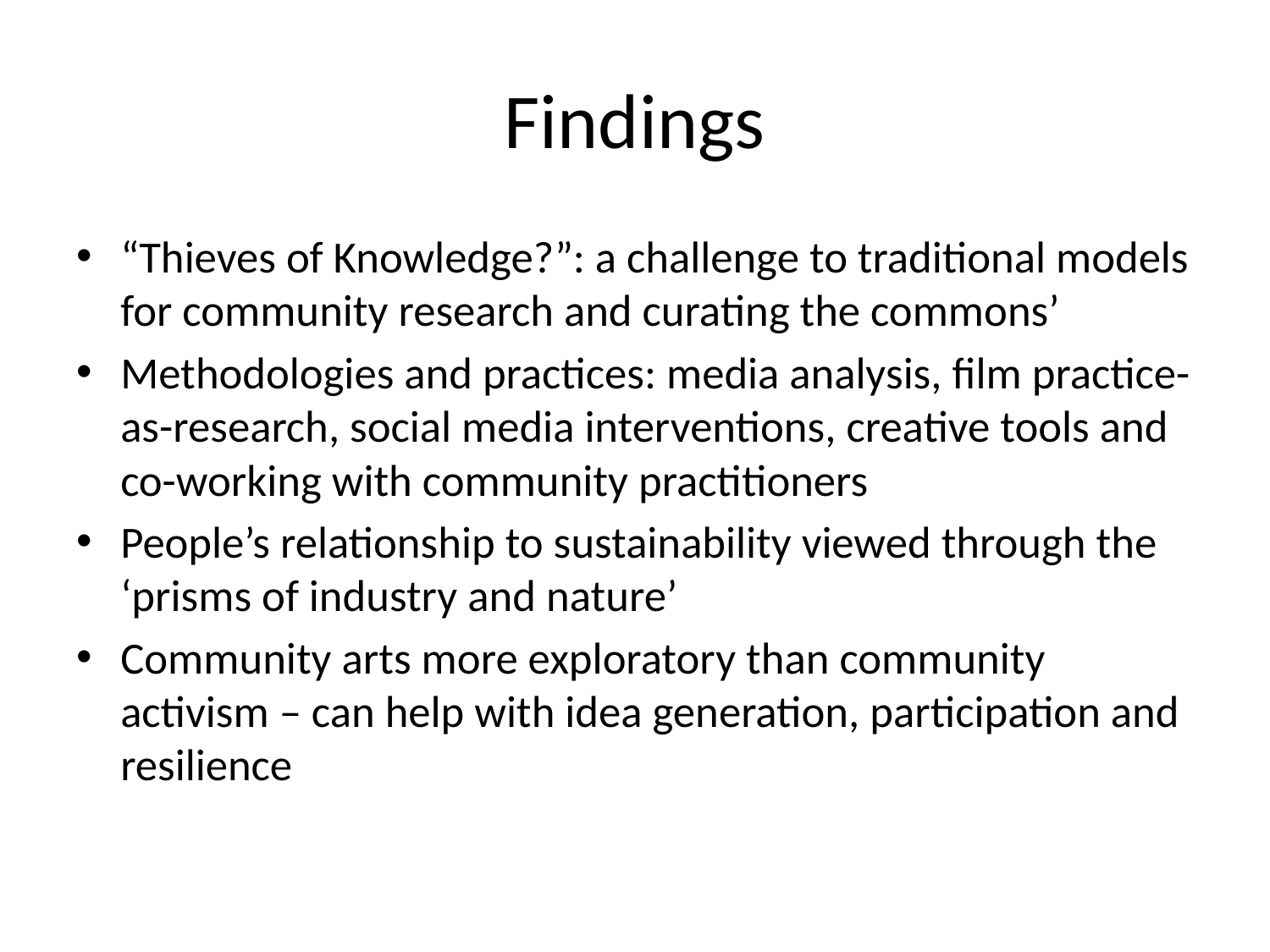

# Findings
“Thieves of Knowledge?”: a challenge to traditional models for community research and curating the commons’
Methodologies and practices: media analysis, film practice-as-research, social media interventions, creative tools and co-working with community practitioners
People’s relationship to sustainability viewed through the ‘prisms of industry and nature’
Community arts more exploratory than community activism – can help with idea generation, participation and resilience